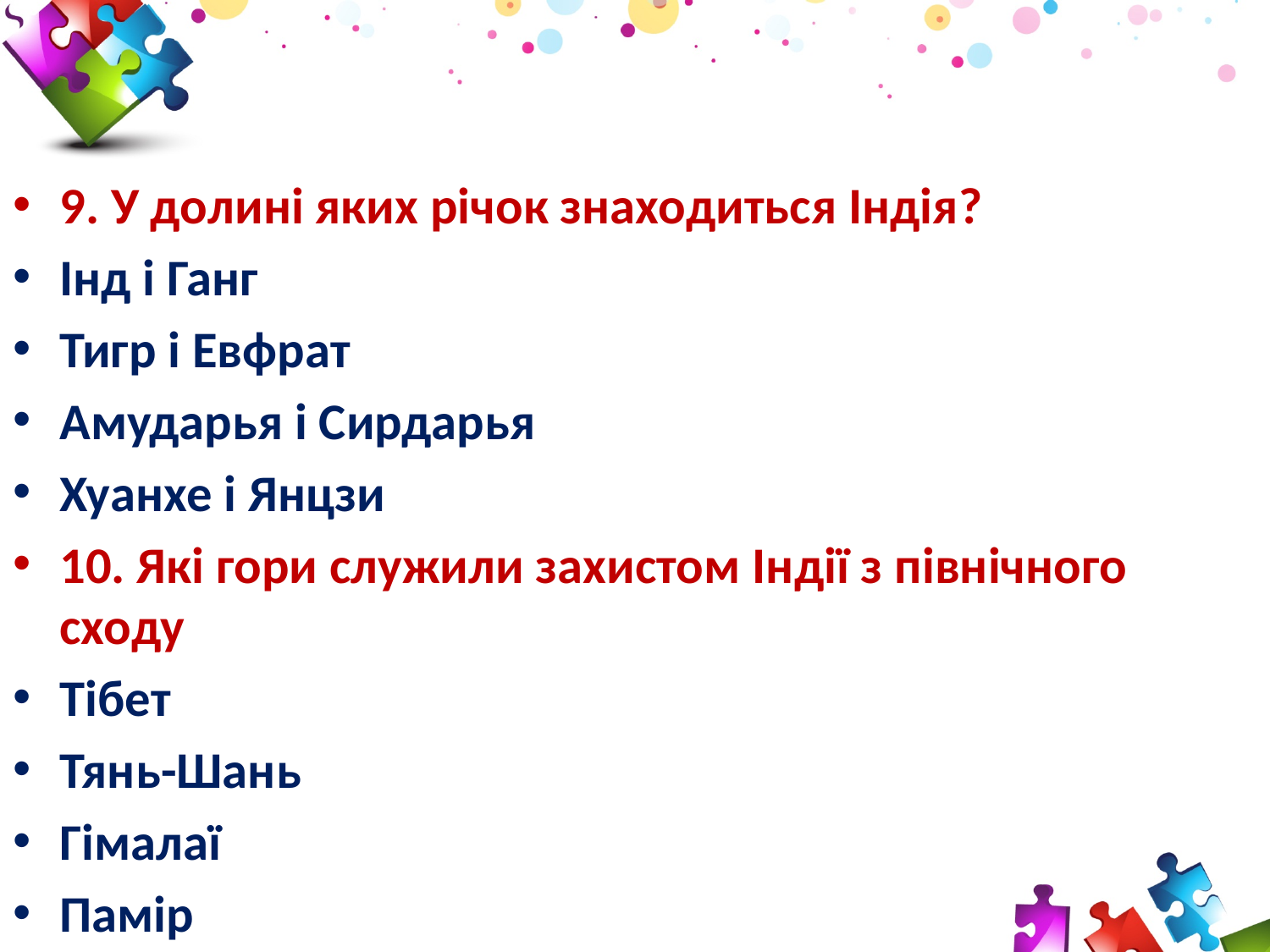

9. У долині яких річок знаходиться Індія?
Інд і Ганг
Тигр і Евфрат
Амударья і Сирдарья
Хуанхе і Янцзи
10. Які гори служили захистом Індії з північного сходу
Тібет
Тянь-Шань
Гімалаї
Памір